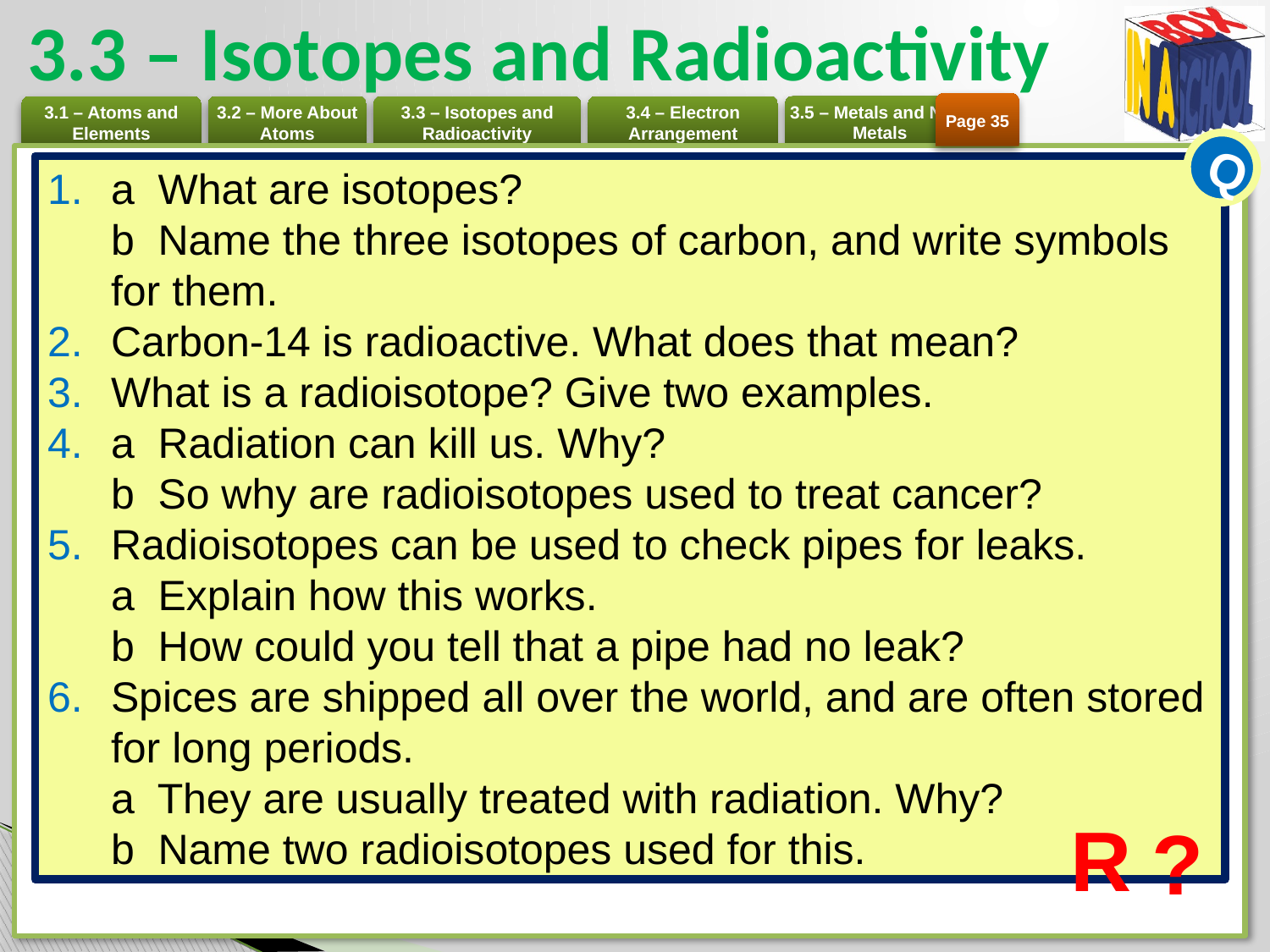

# 3.3 – Isotopes and Radioactivity
Page 35
Q
a  What are isotopes?
b  Name the three isotopes of carbon, and write symbols for them.
Carbon-14 is radioactive. What does that mean?
What is a radioisotope? Give two examples.
a  Radiation can kill us. Why?
b  So why are radioisotopes used to treat cancer?
Radioisotopes can be used to check pipes for leaks.
a  Explain how this works.
b  How could you tell that a pipe had no leak?
Spices are shipped all over the world, and are often stored for long periods.
a  They are usually treated with radiation. Why?
b  Name two radioisotopes used for this.
R
?